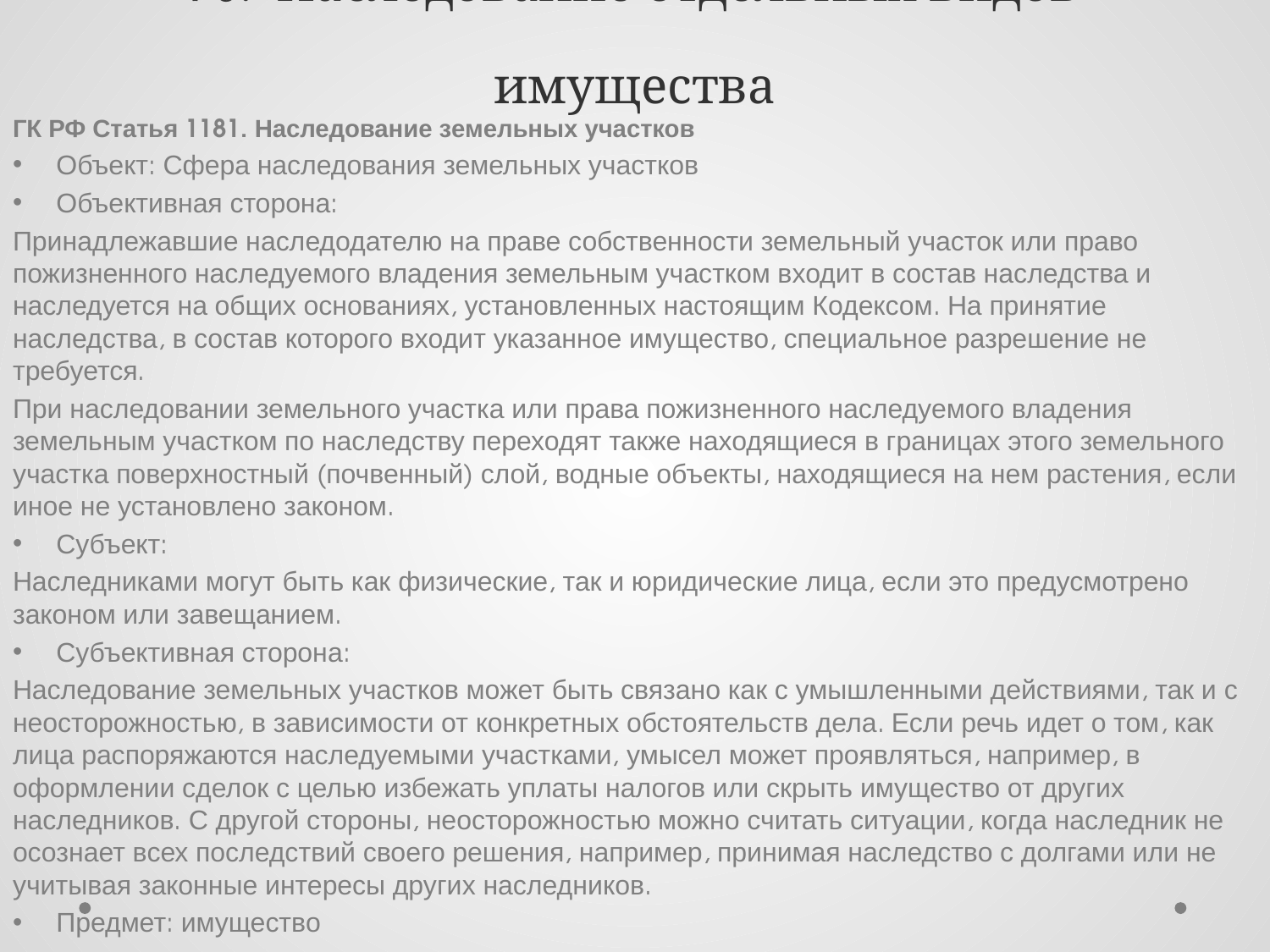

# 70.  Наследование отдельных видов имущества
ГК РФ Статья 1181. Наследование земельных участков
Объект: Сфера наследования земельных участков
Объективная сторона:
Принадлежавшие наследодателю на праве собственности земельный участок или право пожизненного наследуемого владения земельным участком входит в состав наследства и наследуется на общих основаниях, установленных настоящим Кодексом. На принятие наследства, в состав которого входит указанное имущество, специальное разрешение не требуется.
При наследовании земельного участка или права пожизненного наследуемого владения земельным участком по наследству переходят также находящиеся в границах этого земельного участка поверхностный (почвенный) слой, водные объекты, находящиеся на нем растения, если иное не установлено законом.
Субъект:
Наследниками могут быть как физические, так и юридические лица, если это предусмотрено законом или завещанием.
Субъективная сторона:
Наследование земельных участков может быть связано как с умышленными действиями, так и с неосторожностью, в зависимости от конкретных обстоятельств дела. Если речь идет о том, как лица распоряжаются наследуемыми участками, умысел может проявляться, например, в оформлении сделок с целью избежать уплаты налогов или скрыть имущество от других наследников. С другой стороны, неосторожностью можно считать ситуации, когда наследник не осознает всех последствий своего решения, например, принимая наследство с долгами или не учитывая законные интересы других наследников.
Предмет: имущество